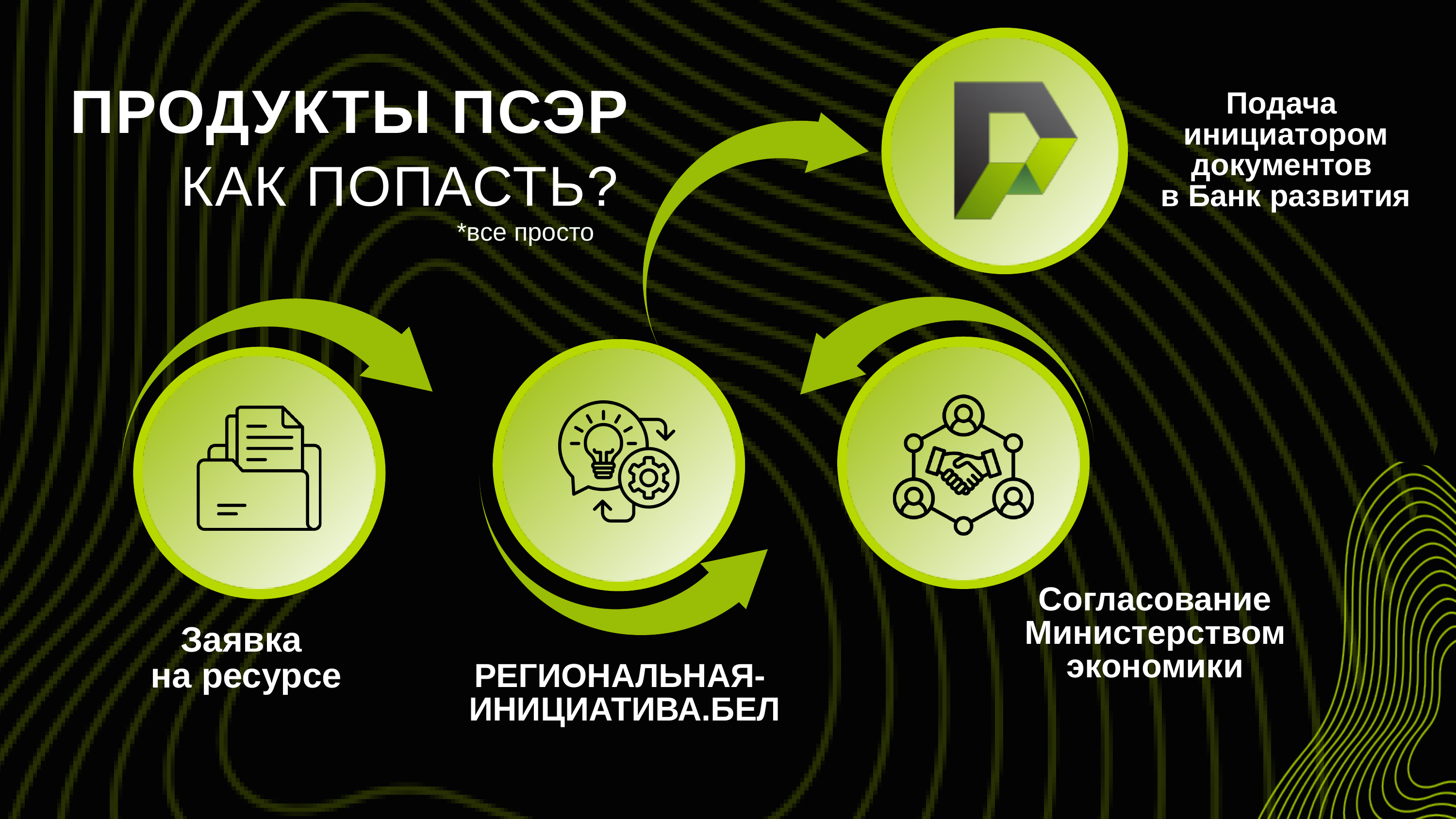

ПРОДУКТЫ ПСЭР

Подача
инициатором документов
в Банк развития
КАК ПОПАСТЬ?

*все просто

Согласование
Министерством экономики
Заявка
на ресурсе
РЕГИОНАЛЬНАЯ-
ИНИЦИАТИВА.БЕЛ